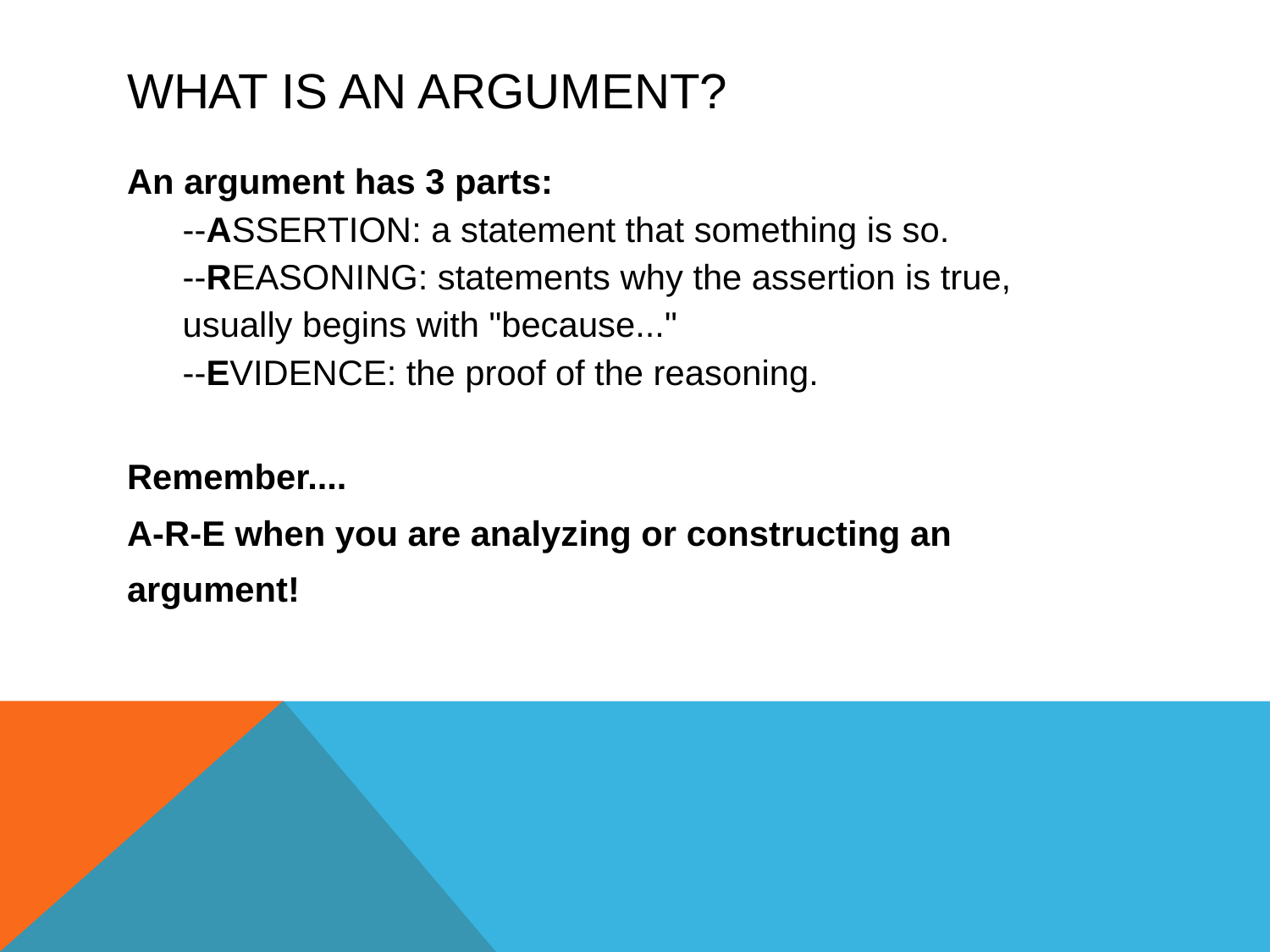

# What is an argument?
An argument has 3 parts:
--ASSERTION: a statement that something is so.
--REASONING: statements why the assertion is true,
usually begins with "because..."
--EVIDENCE: the proof of the reasoning.

Remember....
A-R-E when you are analyzing or constructing an
argument!